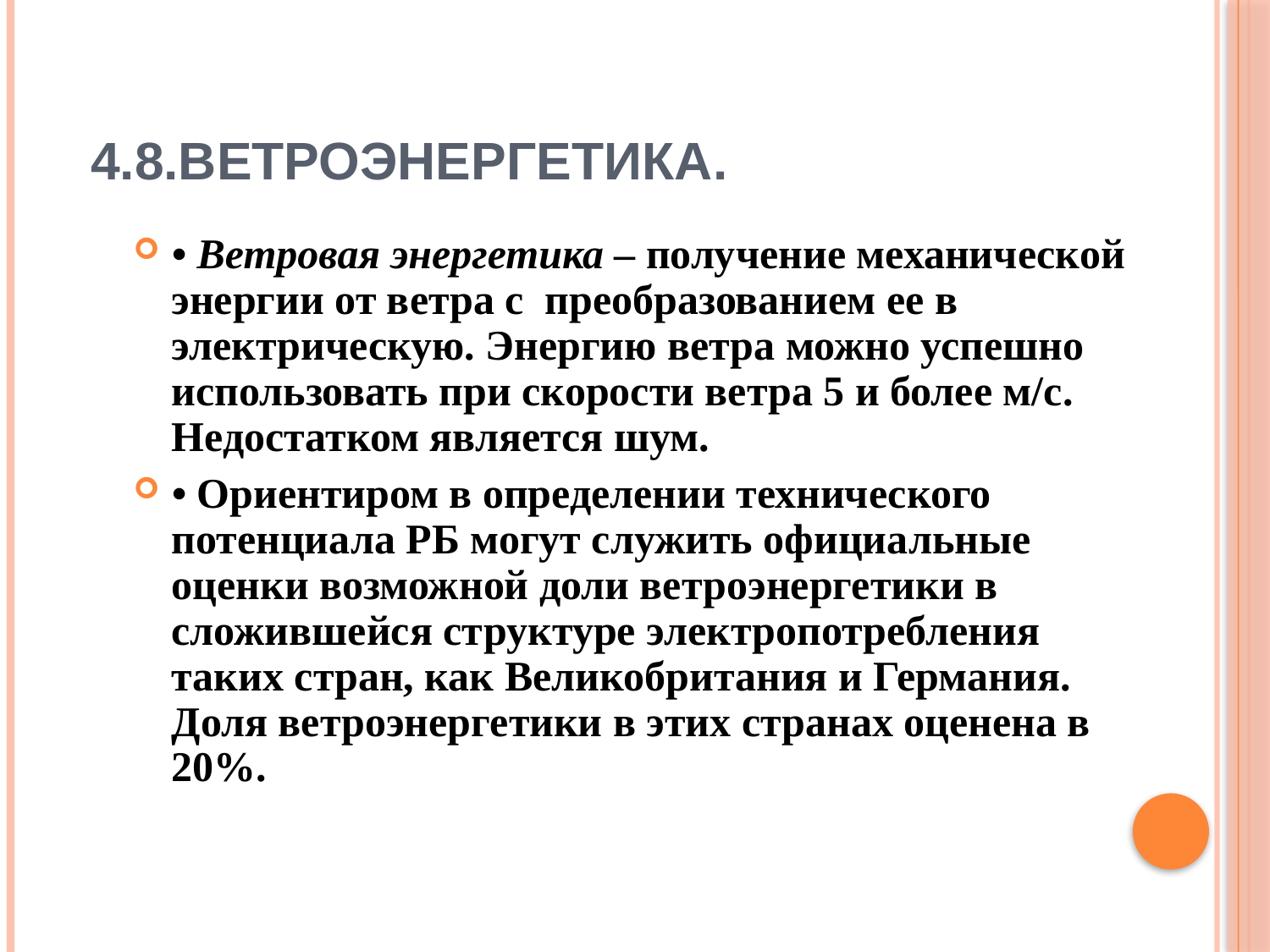

# 4.8.Ветроэнергетика.
• Ветровая энергетика – получение механической энергии от ветра с  преобразованием ее в электрическую. Энергию ветра можно успешно использовать при скорости ветра 5 и более м/с. Недостатком является шум.
• Ориентиром в определении технического потенциала РБ могут служить официальные оценки возможной доли ветроэнергетики в сложившейся структуре электропотребления таких стран, как Великобритания и Германия. Доля ветроэнергетики в этих странах оценена в 20%.